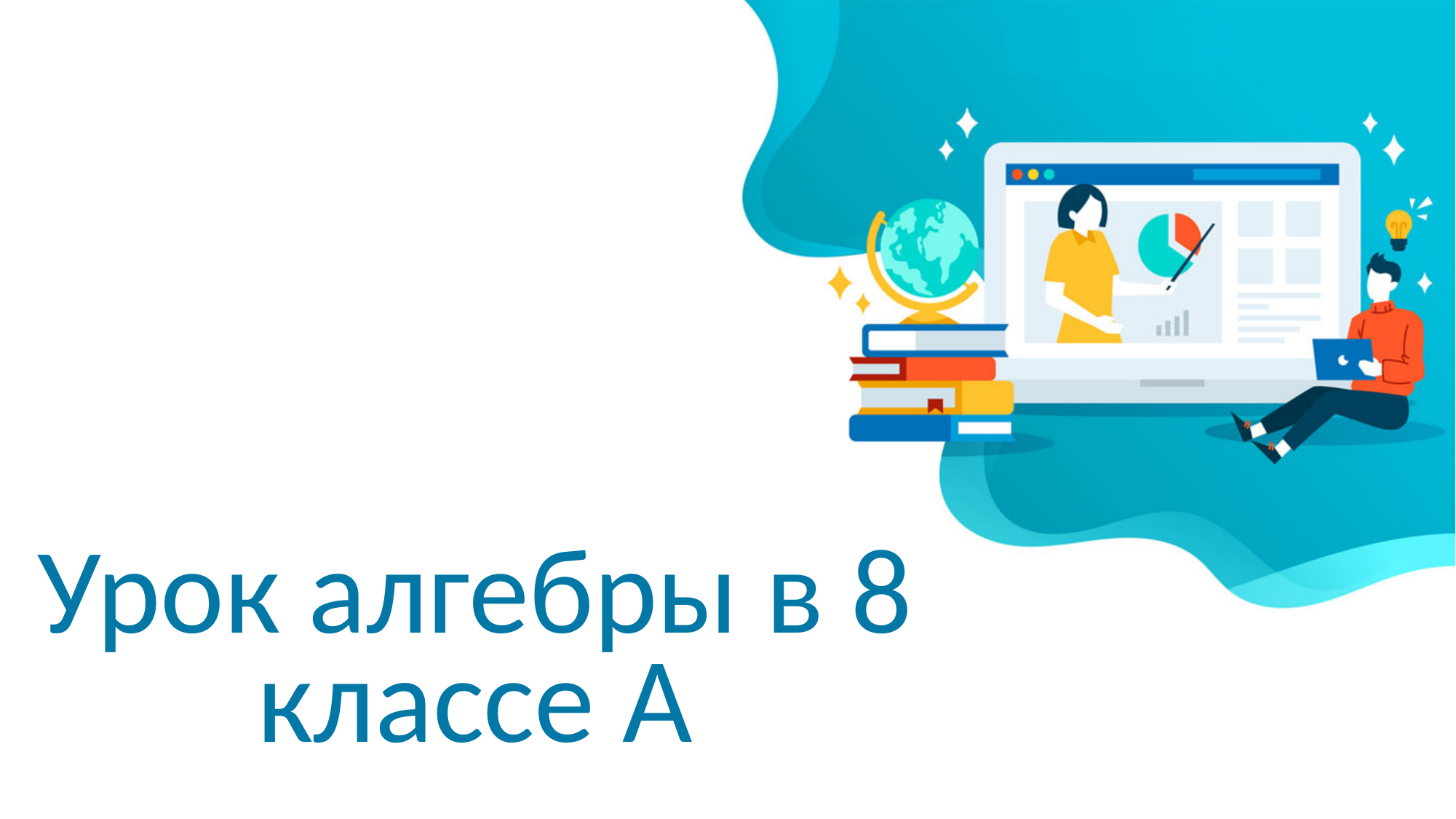

# Урок алгебры в 8 классе А